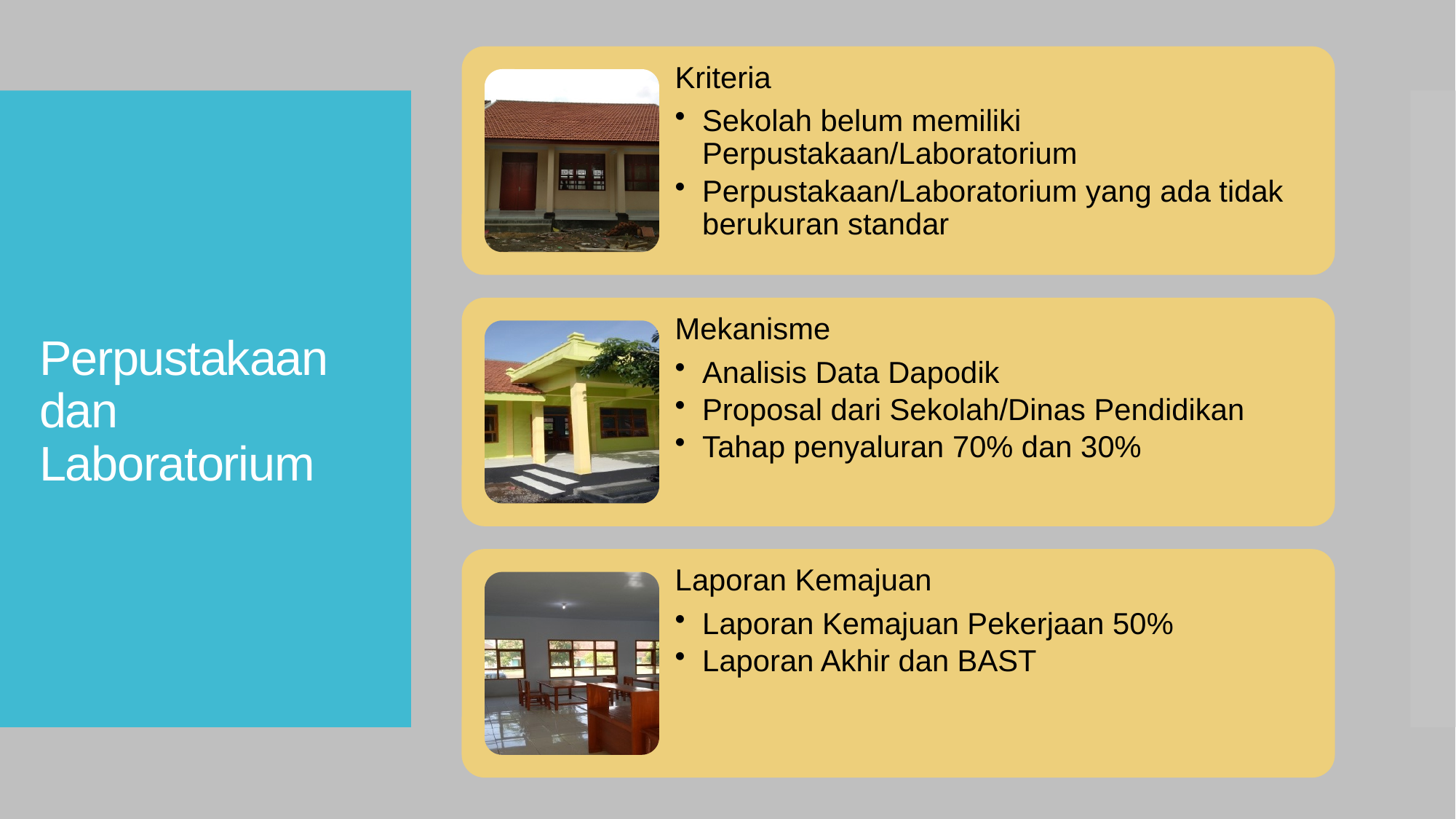

Kriteria
Sekolah belum memiliki Perpustakaan/Laboratorium
Perpustakaan/Laboratorium yang ada tidak berukuran standar
Mekanisme
Analisis Data Dapodik
Proposal dari Sekolah/Dinas Pendidikan
Tahap penyaluran 70% dan 30%

Laporan Kemajuan
Laporan Kemajuan Pekerjaan 50%
Laporan Akhir dan BAST
# Perpustakaan dan Laboratorium